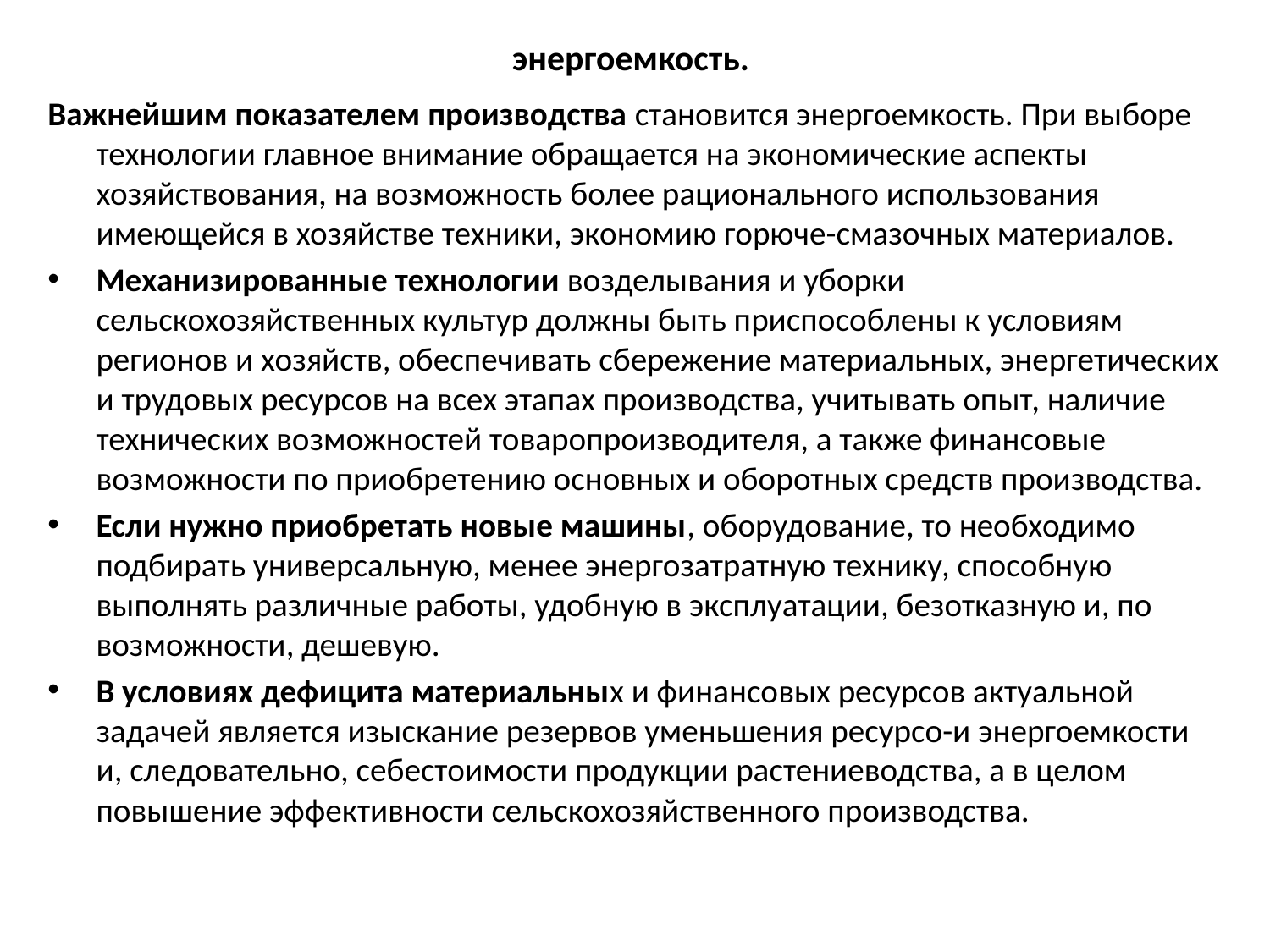

# энергоемкость.
Важнейшим показателем производства становится энергоемкость. При выборе технологии главное внимание обращается на экономические аспекты хозяйствования, на возможность более рационального использования  имеющейся в хозяйстве техники, экономию горюче-смазочных материалов.
Механизированные технологии возделывания и уборки сельскохозяйственных культур должны быть приспособлены к условиям регионов и хозяйств, обеспечивать сбережение материальных, энергетических и трудовых ресурсов на всех этапах производства, учитывать опыт, наличие технических возможностей товаропроизводителя, а также финансовые возможности по приобретению основных и оборотных средств производства.
Если нужно приобретать новые машины, оборудование, то необходимо подбирать универсальную, менее энергозатратную технику, способную выполнять различные работы, удобную в эксплуатации, безотказную и, по возможности, дешевую.
В условиях дефицита материальных и финансовых ресурсов актуальной задачей является изыскание резервов уменьшения ресурсо-и энергоемкости и, следовательно, себестоимости продукции растениеводства, а в целом повышение эффективности сельскохозяйственного производства.